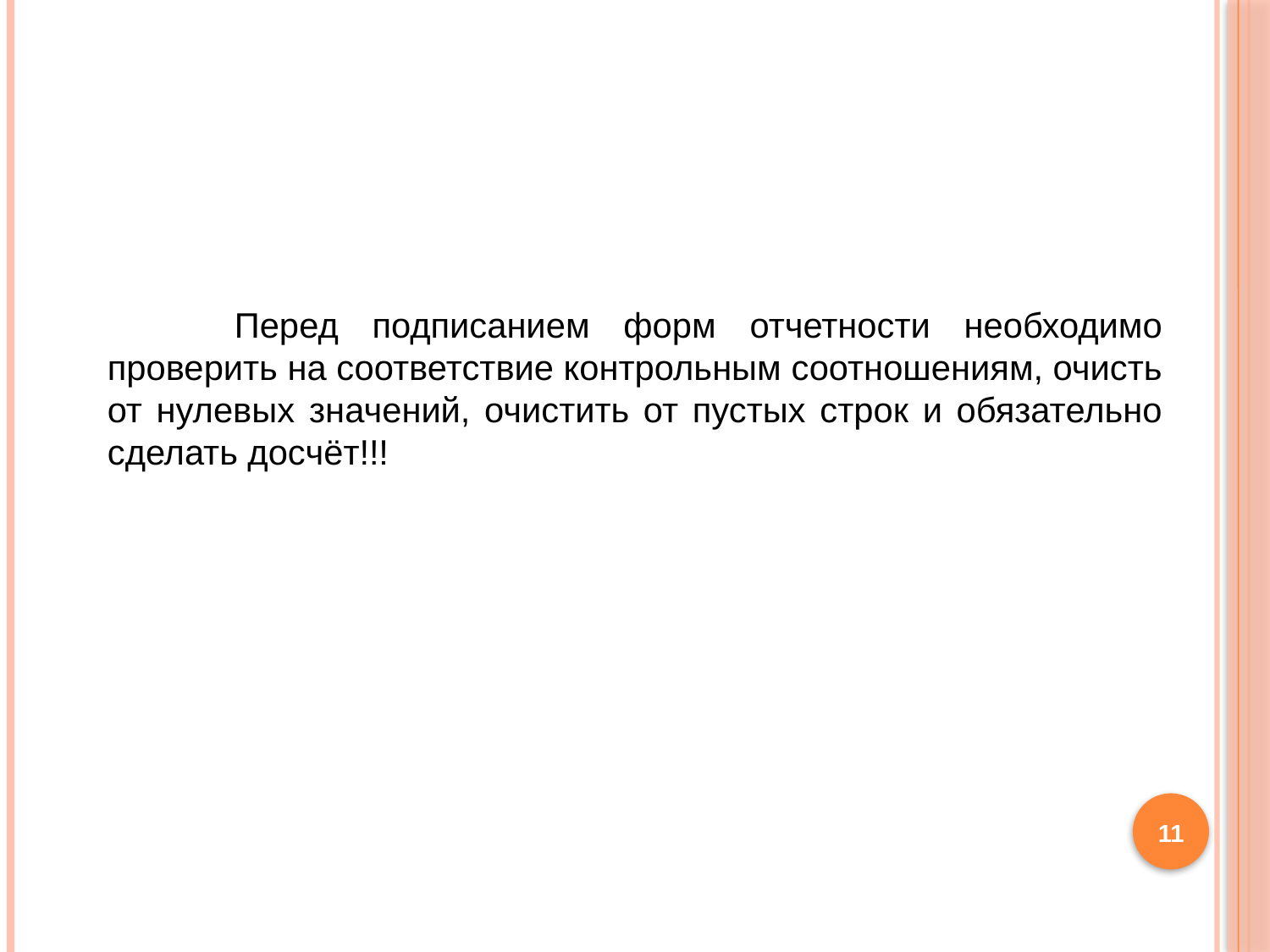

Перед подписанием форм отчетности необходимо проверить на соответствие контрольным соотношениям, очисть от нулевых значений, очистить от пустых строк и обязательно сделать досчёт!!!
11